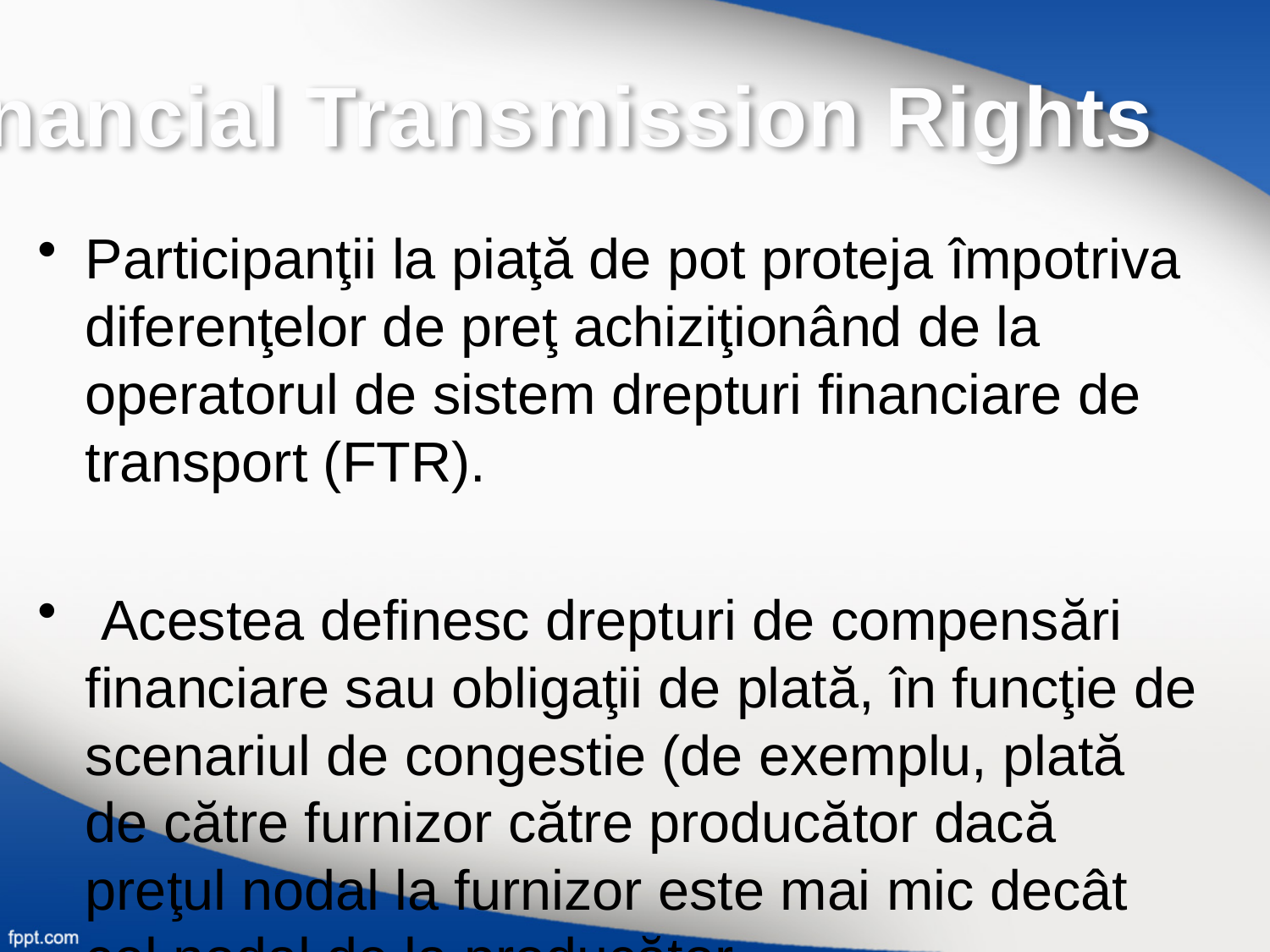

Financial Transmission Rights
Participanţii la piaţă de pot proteja împotriva diferenţelor de preţ achiziţionând de la operatorul de sistem drepturi financiare de transport (FTR).

 Acestea definesc drepturi de compensări financiare sau obligaţii de plată, în funcţie de scenariul de congestie (de exemplu, plată de către furnizor către producător dacă preţul nodal la furnizor este mai mic decât cel nodal de la producător.